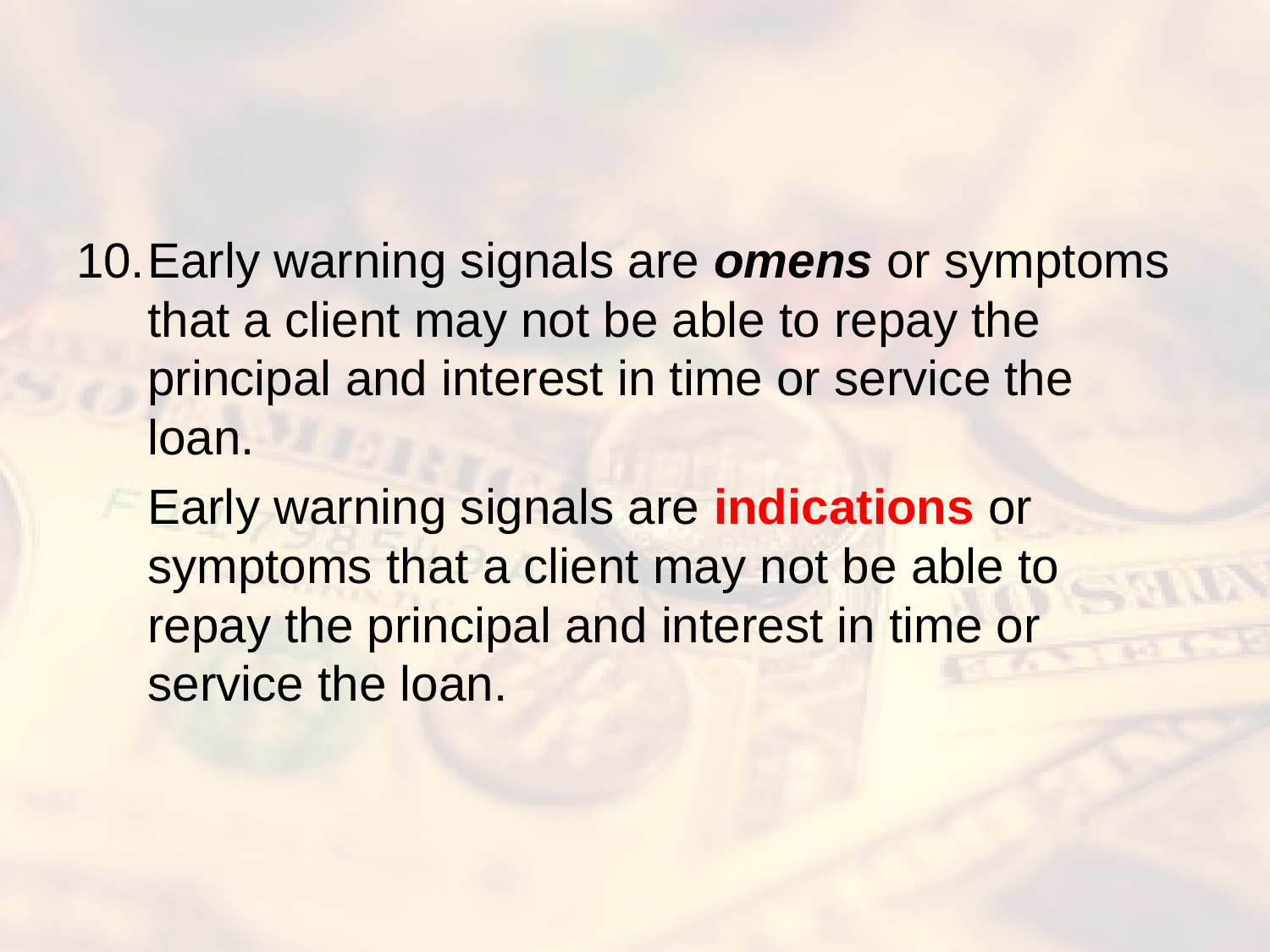

#
Early warning signals are omens or symptoms that a client may not be able to repay the principal and interest in time or service the loan.
Early warning signals are indications or symptoms that a client may not be able to repay the principal and interest in time or service the loan.